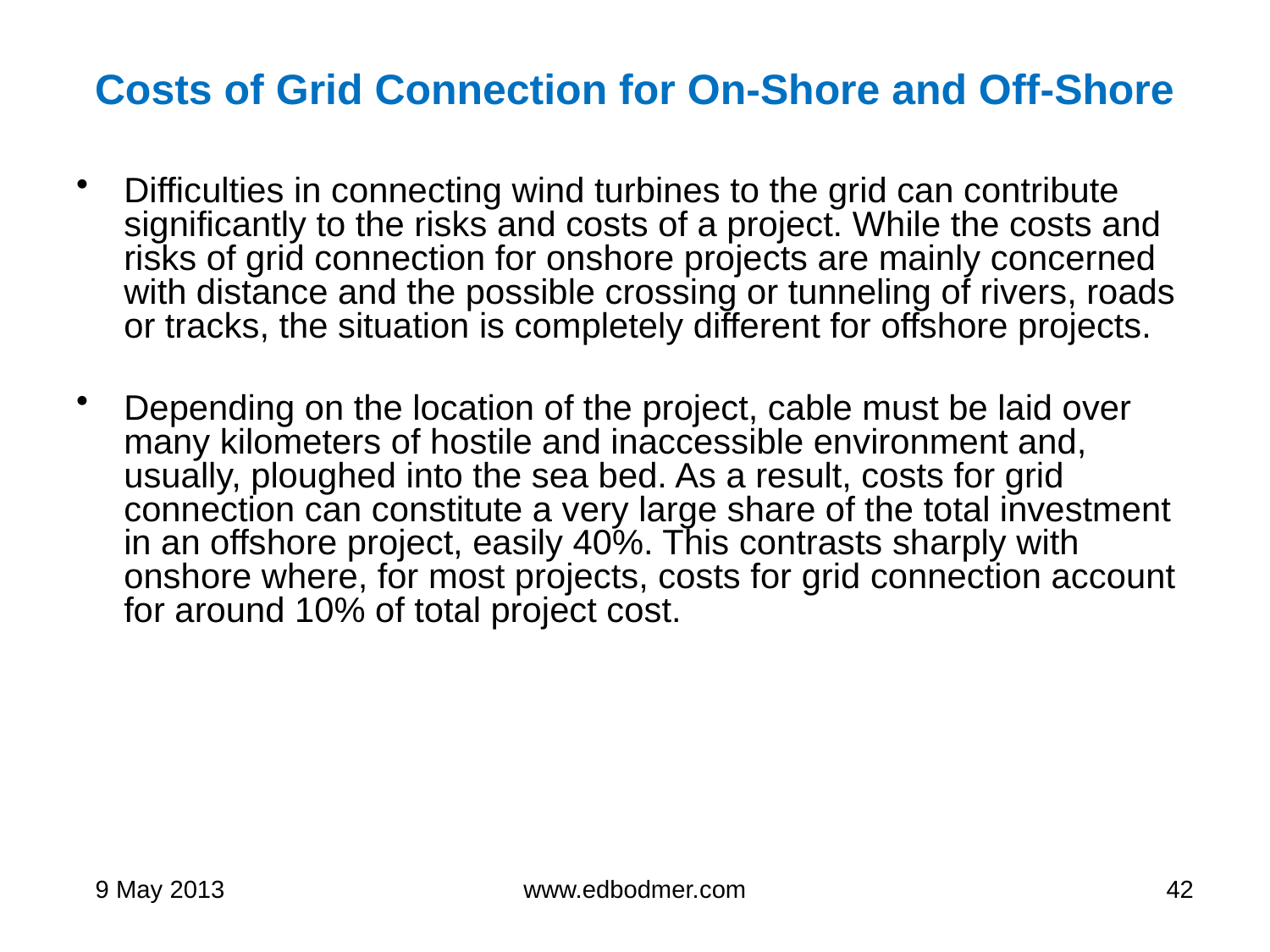

# Costs of Grid Connection for On-Shore and Off-Shore
Difficulties in connecting wind turbines to the grid can contribute significantly to the risks and costs of a project. While the costs and risks of grid connection for onshore projects are mainly concerned with distance and the possible crossing or tunneling of rivers, roads or tracks, the situation is completely different for offshore projects.

Depending on the location of the project, cable must be laid over many kilometers of hostile and inaccessible environment and, usually, ploughed into the sea bed. As a result, costs for grid connection can constitute a very large share of the total investment in an offshore project, easily 40%. This contrasts sharply with onshore where, for most projects, costs for grid connection account for around 10% of total project cost.
9 May 2013
www.edbodmer.com
42